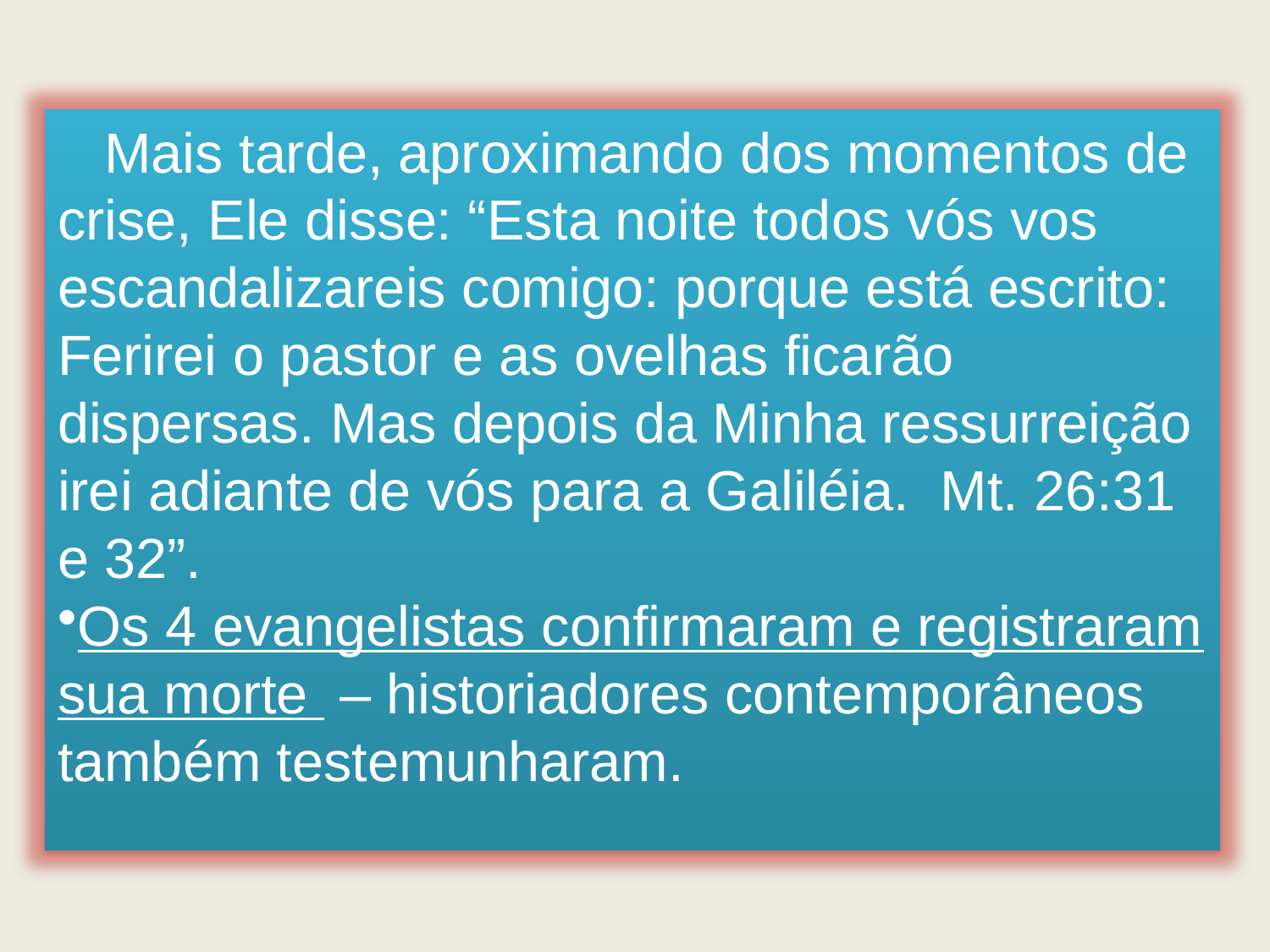

Mais tarde, aproximando dos momentos de crise, Ele disse: “Esta noite todos vós vos escandalizareis comigo: porque está escrito: Ferirei o pastor e as ovelhas ficarão dispersas. Mas depois da Minha ressurreição irei adiante de vós para a Galiléia.  Mt. 26:31 e 32”.
Os 4 evangelistas confirmaram e registraram sua morte  – historiadores contemporâneos também testemunharam.